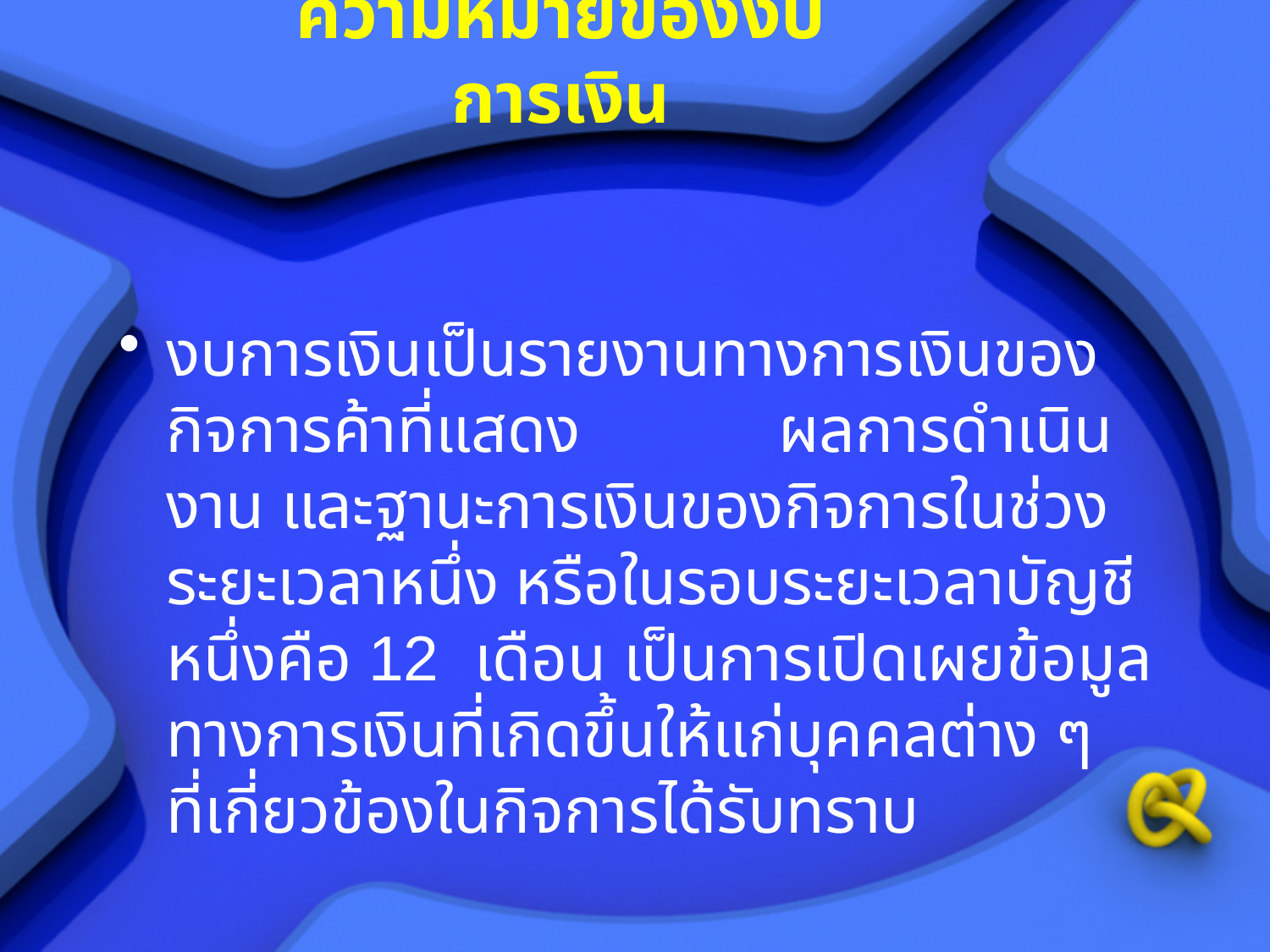

# ความหมายของงบการเงิน
งบการเงินเป็นรายงานทางการเงินของกิจการค้าที่แสดง            ผลการดำเนินงาน และฐานะการเงินของกิจการในช่วงระยะเวลาหนึ่ง หรือในรอบระยะเวลาบัญชีหนึ่งคือ 12  เดือน เป็นการเปิดเผยข้อมูลทางการเงินที่เกิดขึ้นให้แก่บุคคลต่าง ๆ   ที่เกี่ยวข้องในกิจการได้รับทราบ